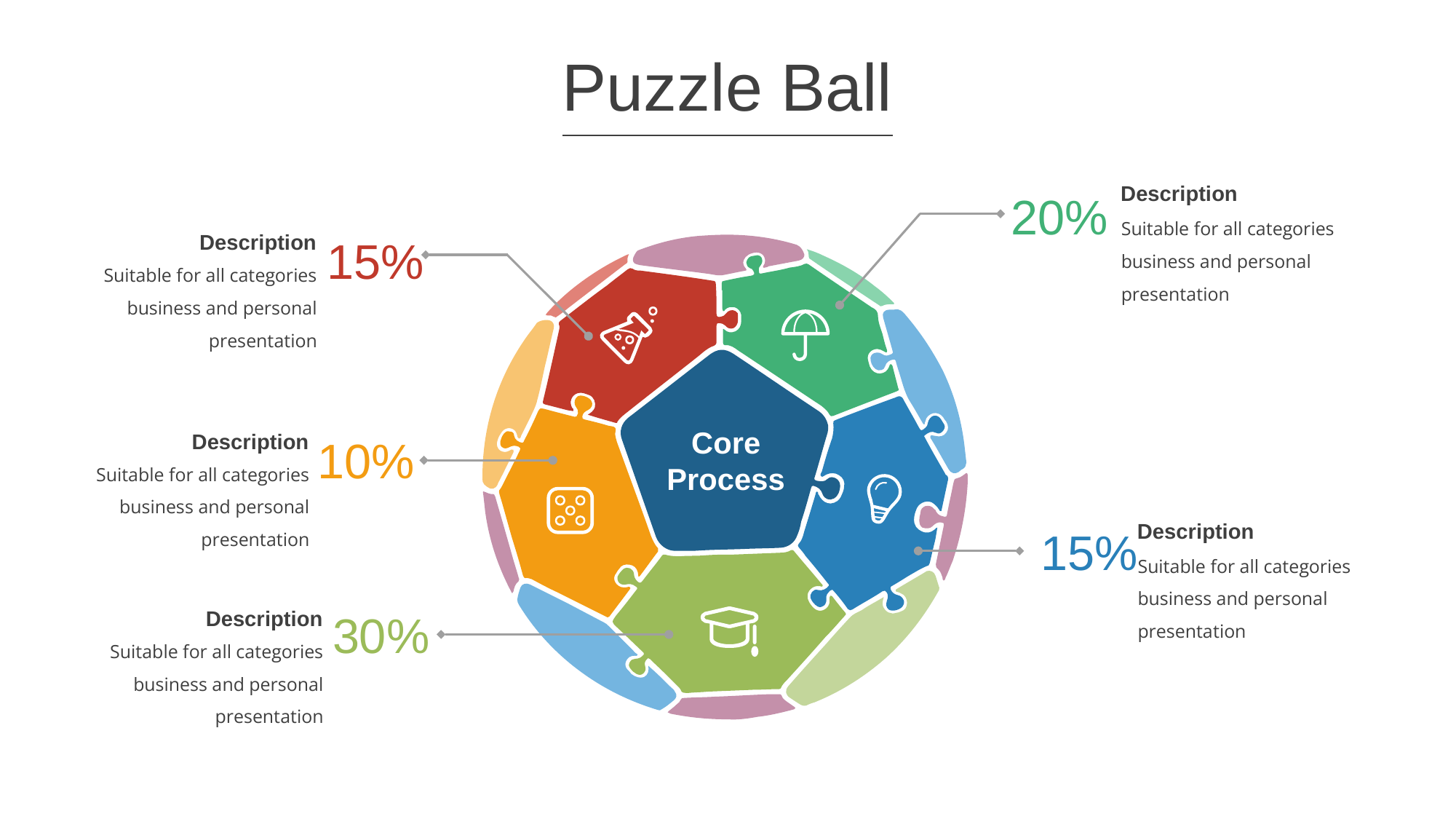

# Puzzle Ball
Description
20%
Suitable for all categories business and personal presentation
Description
15%

Suitable for all categories business and personal presentation

Core
Process
Description
10%
Suitable for all categories business and personal presentation

Description
15%
Suitable for all categories business and personal presentation

30%
Description

Suitable for all categories business and personal presentation